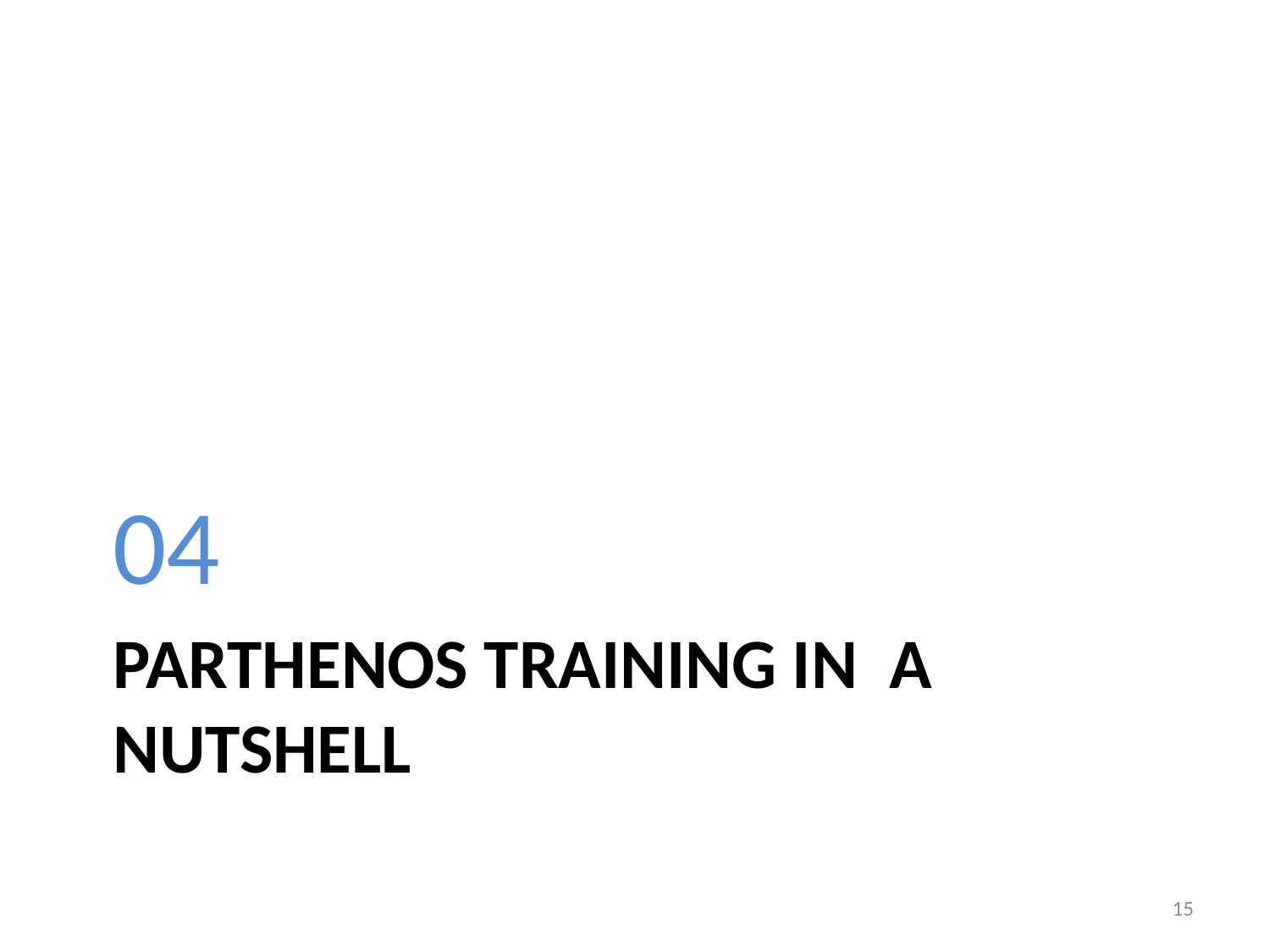

04
# PARTHENOS Training in  A nutshell
15